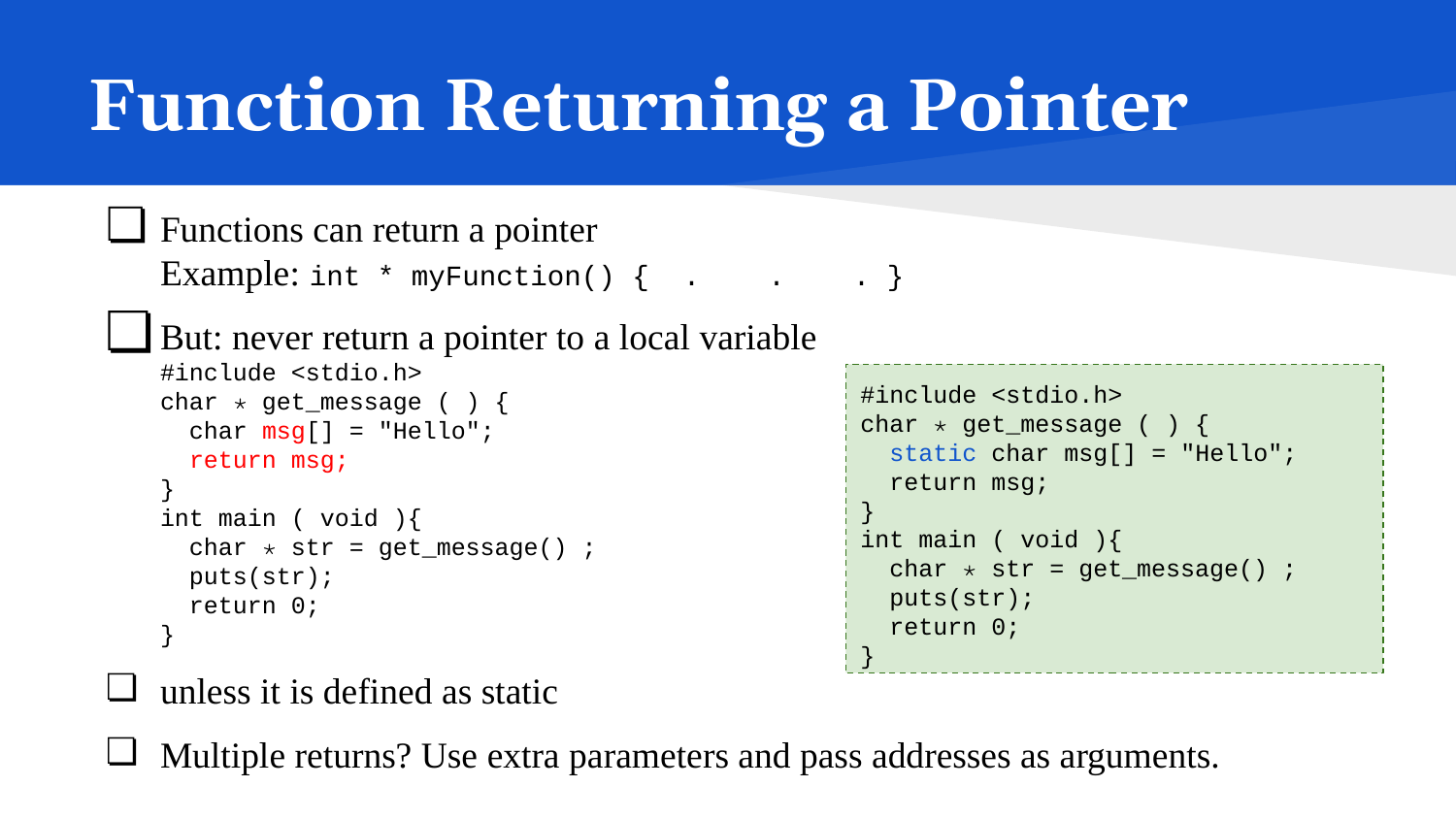

# Function Returning a Pointer
Functions can return a pointer
Example: int * myFunction() {  .    .    . }
But: never return a pointer to a local variable
#include <stdio.h>
char ∗ get_message ( ) {
  char msg[] = "Hello";
  return msg;
}
int main ( void ){
  char ∗ str = get_message() ;
  puts(str);
  return 0;
}
unless it is defined as static
Multiple returns? Use extra parameters and pass addresses as arguments.
#include <stdio.h>
char ∗ get_message ( ) {
  static char msg[] = "Hello";
  return msg;
}
int main ( void ){
  char ∗ str = get_message() ;
  puts(str);
  return 0;
}